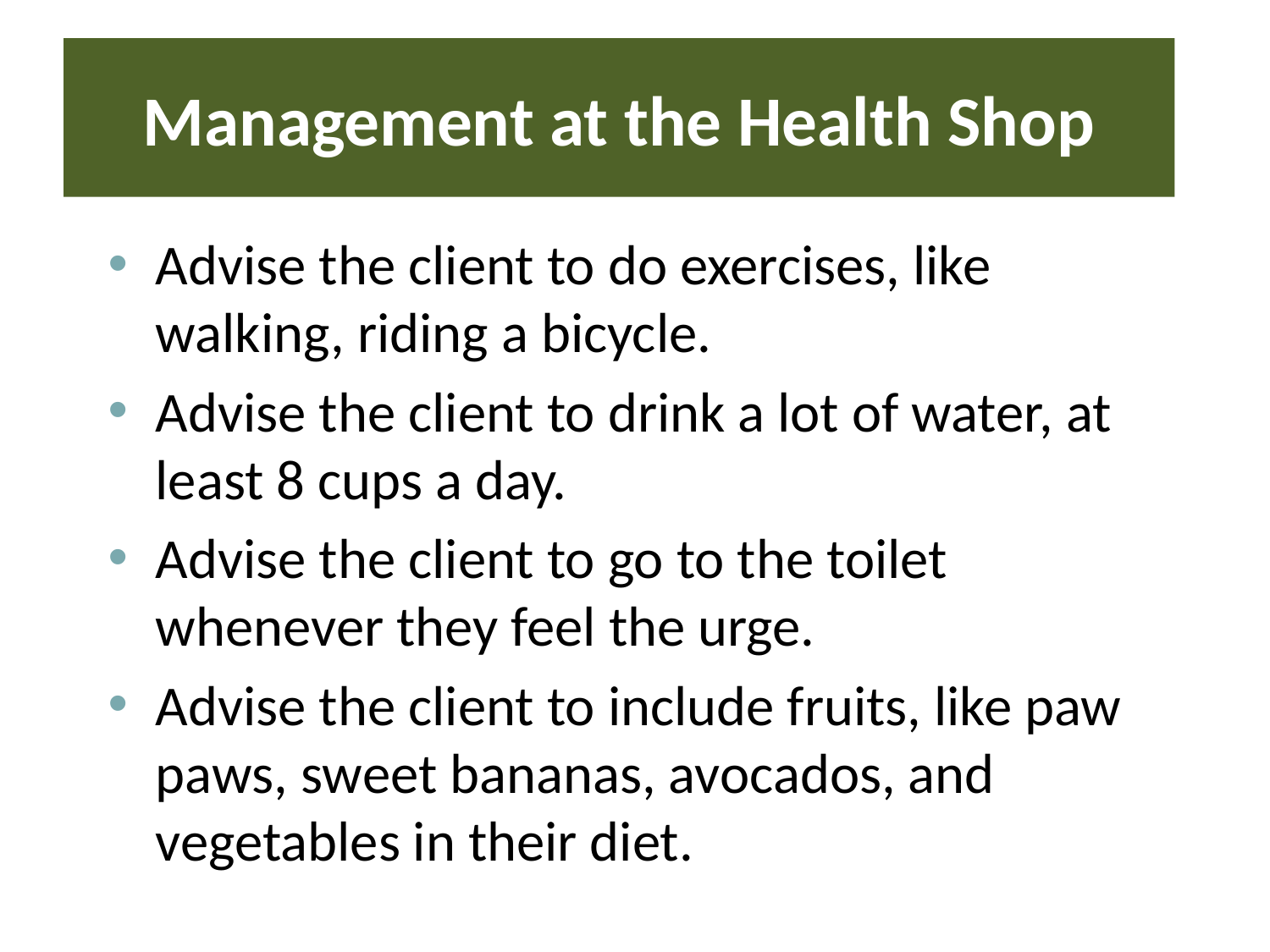

# Management at the Health Shop
Advise the client to do exercises, like walking, riding a bicycle.
Advise the client to drink a lot of water, at least 8 cups a day.
Advise the client to go to the toilet whenever they feel the urge.
Advise the client to include fruits, like paw paws, sweet bananas, avocados, and vegetables in their diet.